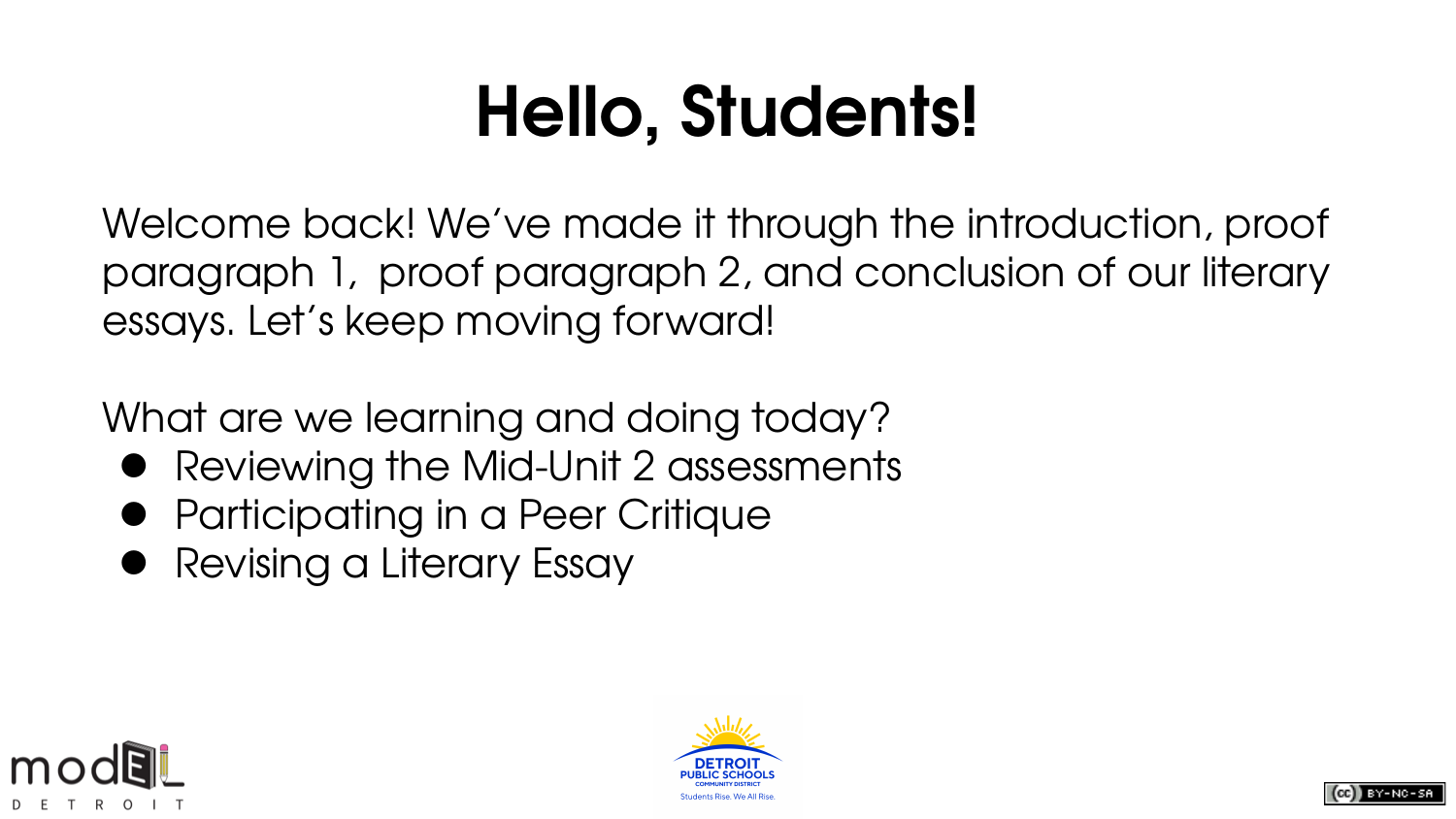

# Hello, Students!
Welcome back! We’ve made it through the introduction, proof paragraph 1,  proof paragraph 2, and conclusion of our literary essays. Let’s keep moving forward!

What are we learning and doing today?
Reviewing the Mid-Unit 2 assessments
Participating in a Peer Critique
Revising a Literary Essay